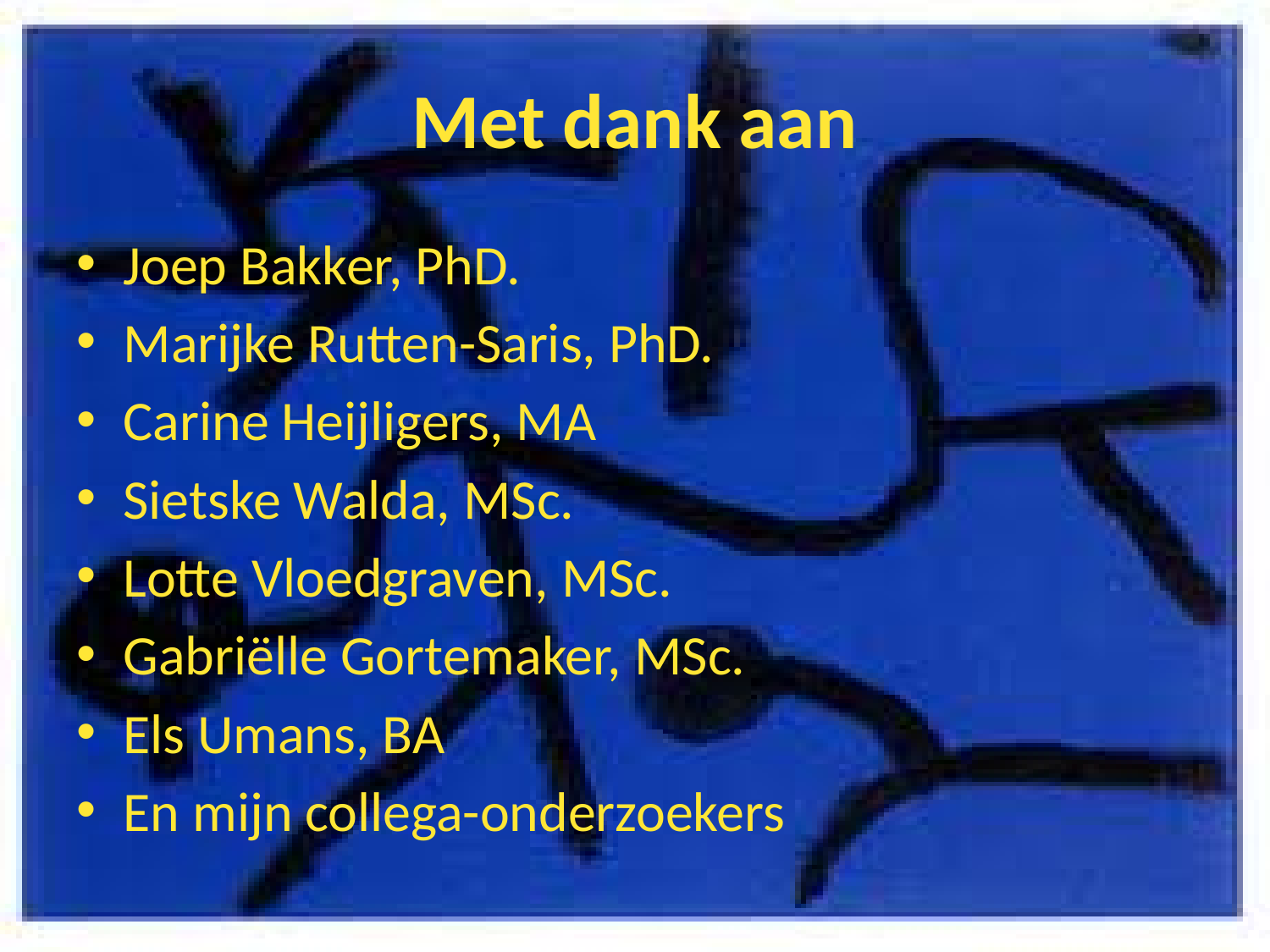

# Met dank aan
Joep Bakker, PhD.
Marijke Rutten-Saris, PhD.
Carine Heijligers, MA
Sietske Walda, MSc.
Lotte Vloedgraven, MSc.
Gabriëlle Gortemaker, MSc.
Els Umans, BA
En mijn collega-onderzoekers